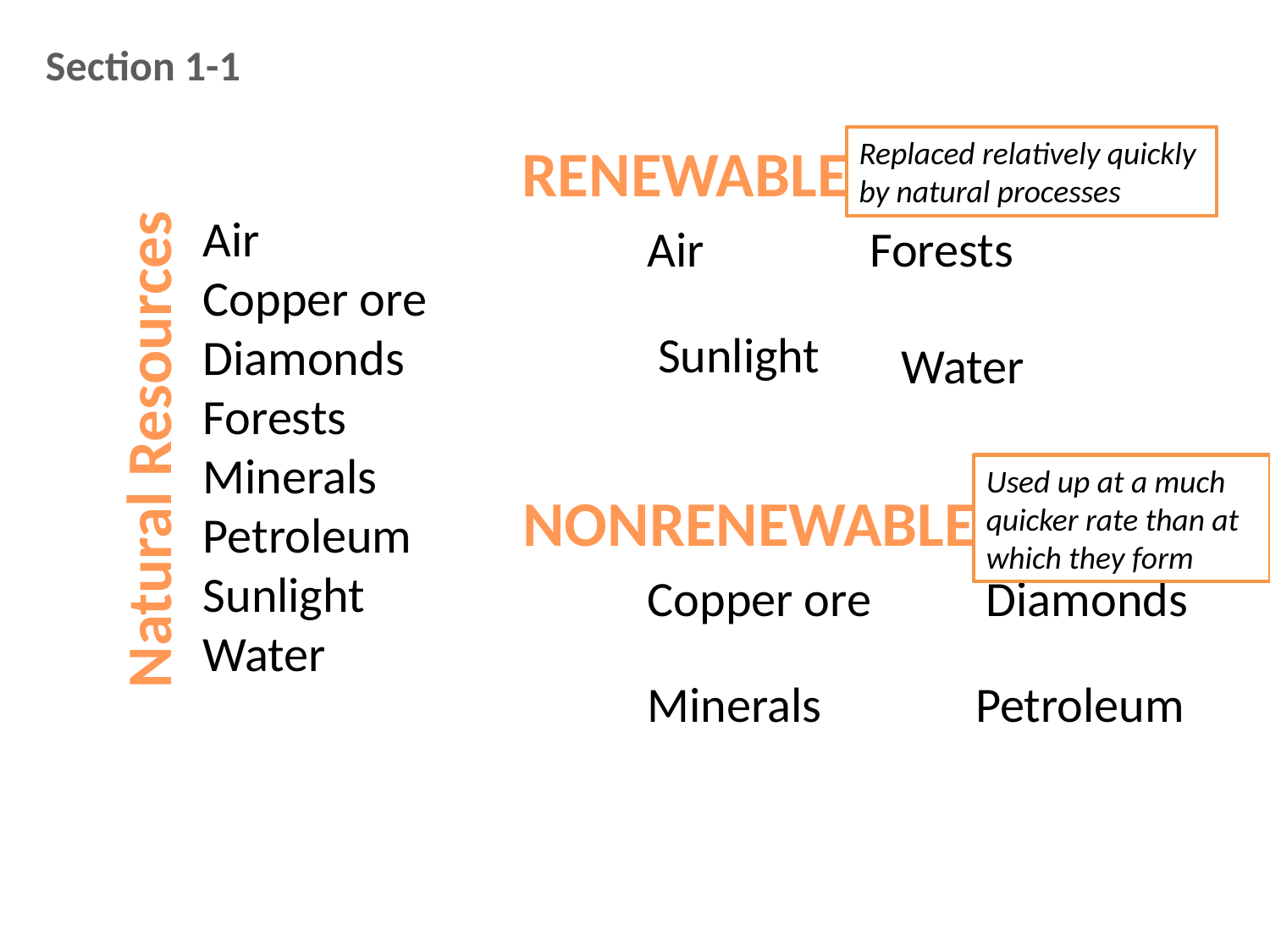

Section 1-1
Natural Resources
RENEWABLE
Replaced relatively quickly by natural processes
Air
Copper ore
Diamonds
Forests
Minerals
Petroleum
Sunlight
Water
Air
Forests
Sunlight
Water
Used up at a much quicker rate than at which they form
NONRENEWABLE
Copper ore
Diamonds
Minerals
Petroleum